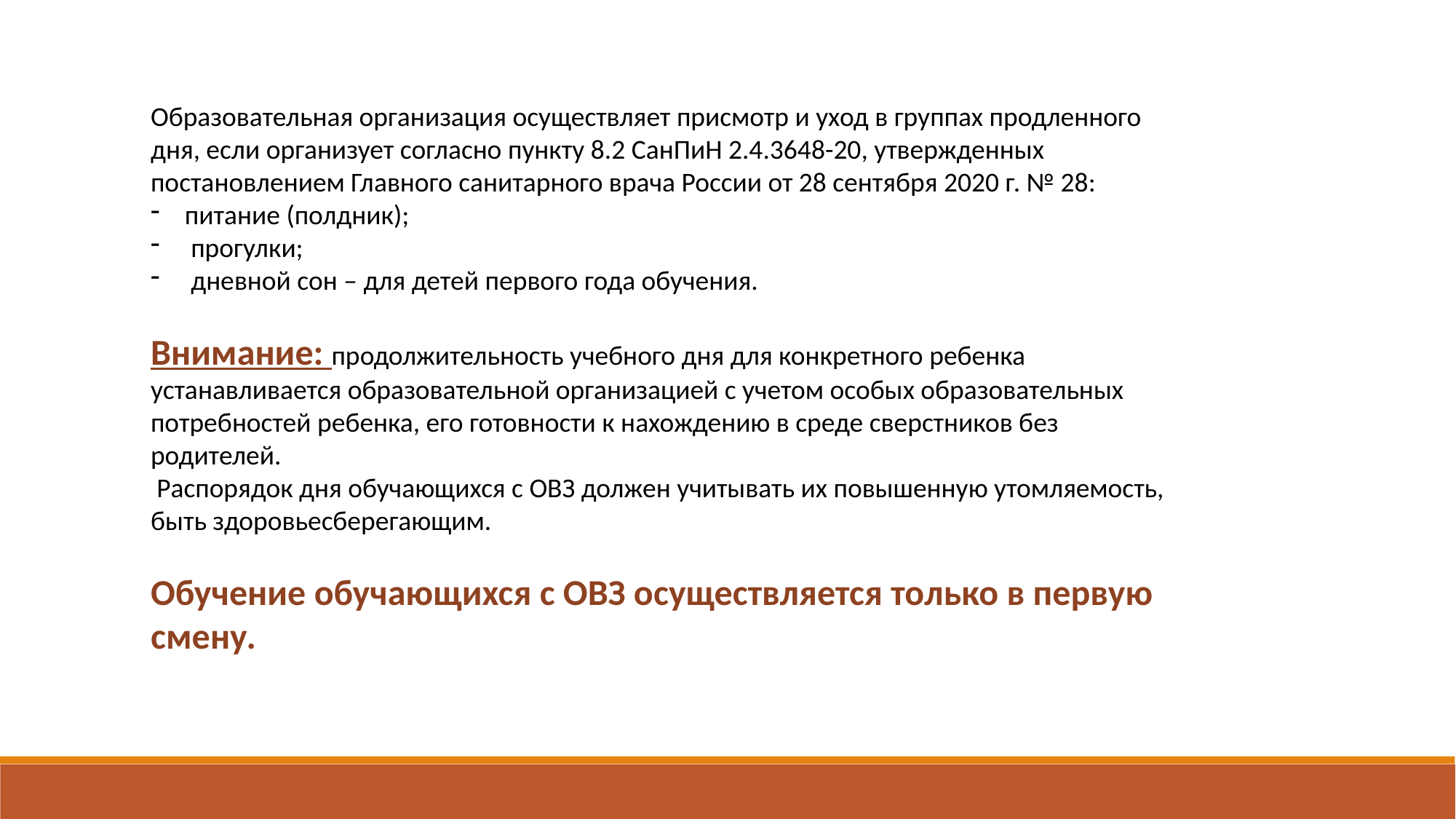

Образовательная организация осуществляет присмотр и уход в группах продленного дня, если организует согласно пункту 8.2 СанПиН 2.4.3648-20, утвержденных постановлением Главного санитарного врача России от 28 сентября 2020 г. № 28:
питание (полдник);
 прогулки;
 дневной сон – для детей первого года обучения.

Внимание: продолжительность учебного дня для конкретного ребенка устанавливается образовательной организацией с учетом особых образовательных потребностей ребенка, его готовности к нахождению в среде сверстников без родителей.
 Распорядок дня обучающихся с ОВЗ должен учитывать их повышенную утомляемость, быть здоровьесберегающим.

Обучение обучающихся с ОВЗ осуществляется только в первую смену.